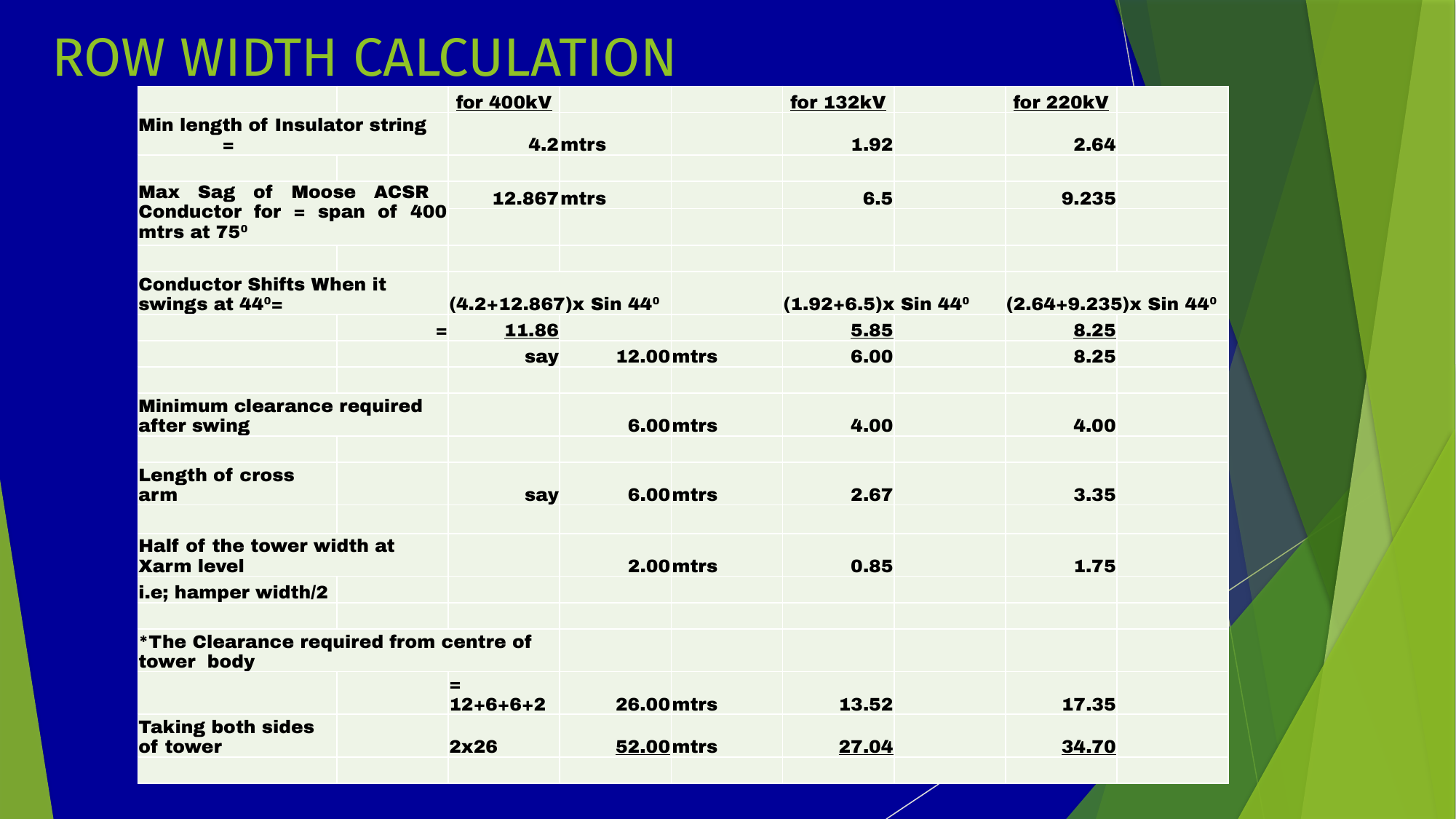

# ROW WIDTH CALCULATION
|  |  | for 400kV |  |  | for 132kV |  | for 220kV |  |
| --- | --- | --- | --- | --- | --- | --- | --- | --- |
| Min length of Insulator string = |  | 4.2 | mtrs |  | 1.92 |  | 2.64 |  |
|  |  |  |  |  |  |  |  |  |
| Max Sag of Moose ACSR Conductor for = span of 400 mtrs at 750 |  | 12.867 | mtrs |  | 6.5 |  | 9.235 |  |
|  |  |  |  |  |  |  |  |  |
|  |  |  |  |  |  |  |  |  |
| Conductor Shifts When it swings at 440= |  | (4.2+12.867)x Sin 440 |  |  | (1.92+6.5)x Sin 440 |  | (2.64+9.235)x Sin 440 |  |
|  | = | 11.86 |  |  | 5.85 |  | 8.25 |  |
|  |  | say | 12.00 | mtrs | 6.00 |  | 8.25 |  |
|  |  |  |  |  |  |  |  |  |
| Minimum clearance required after swing |  |  | 6.00 | mtrs | 4.00 |  | 4.00 |  |
|  |  |  |  |  |  |  |  |  |
| Length of cross arm |  | say | 6.00 | mtrs | 2.67 |  | 3.35 |  |
|  |  |  |  |  |  |  |  |  |
| Half of the tower width at Xarm level |  |  | 2.00 | mtrs | 0.85 |  | 1.75 |  |
| i.e; hamper width/2 |  |  |  |  |  |  |  |  |
|  |  |  |  |  |  |  |  |  |
| \*The Clearance required from centre of tower body |  |  |  |  |  |  |  |  |
|  |  | = 12+6+6+2 | 26.00 | mtrs | 13.52 |  | 17.35 |  |
| Taking both sides of tower |  | 2x26 | 52.00 | mtrs | 27.04 |  | 34.70 |  |
|  |  |  |  |  |  |  |  |  |